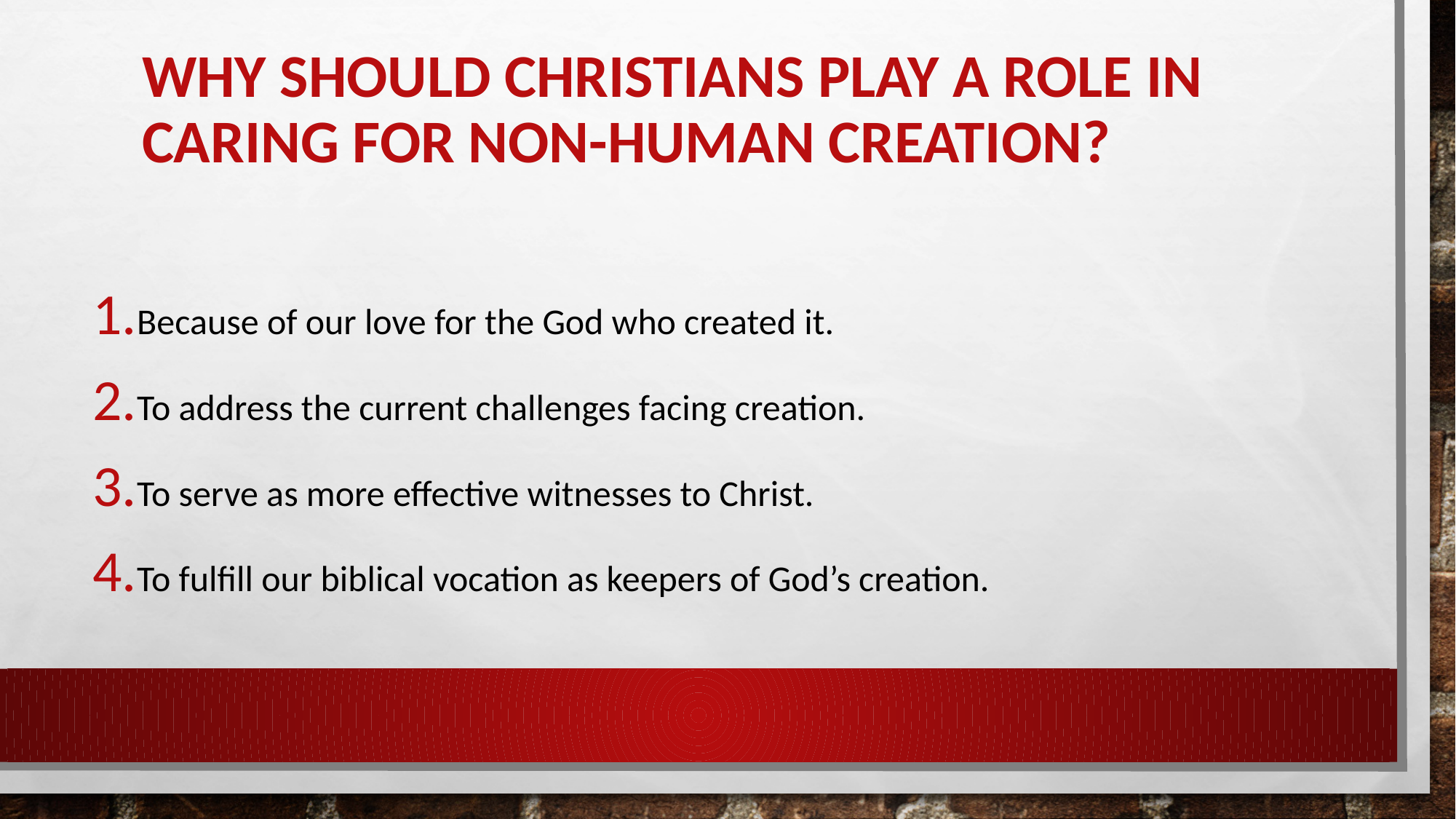

# Why should Christians play a role in caring for non-human creation?
Because of our love for the God who created it.
To address the current challenges facing creation.
To serve as more effective witnesses to Christ.
To fulfill our biblical vocation as keepers of God’s creation.